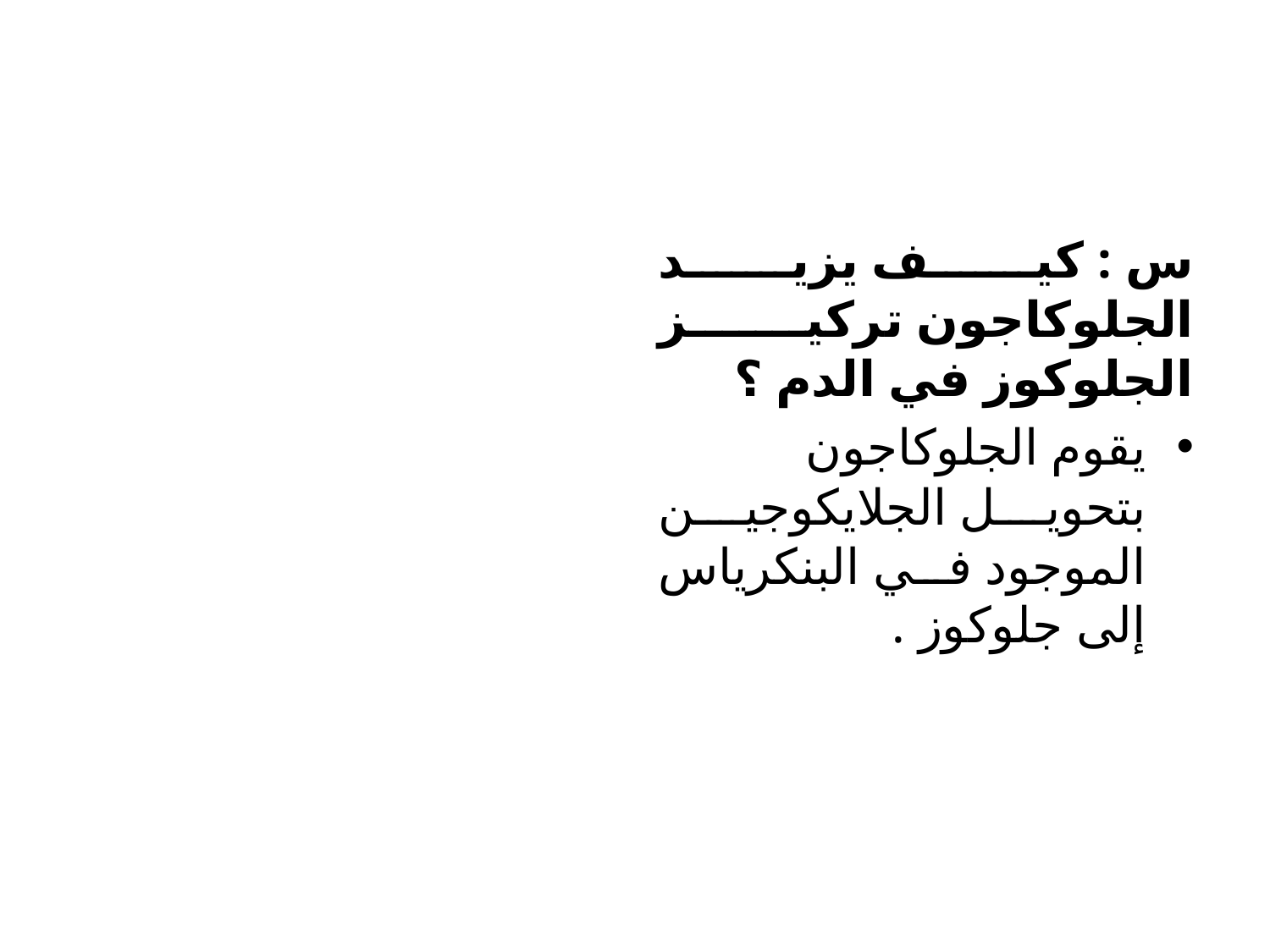

#

س : كيف يزيد الجلوكاجون تركيز الجلوكوز في الدم ؟
يقوم الجلوكاجون بتحويل الجلايكوجين الموجود في البنكرياس إلى جلوكوز .